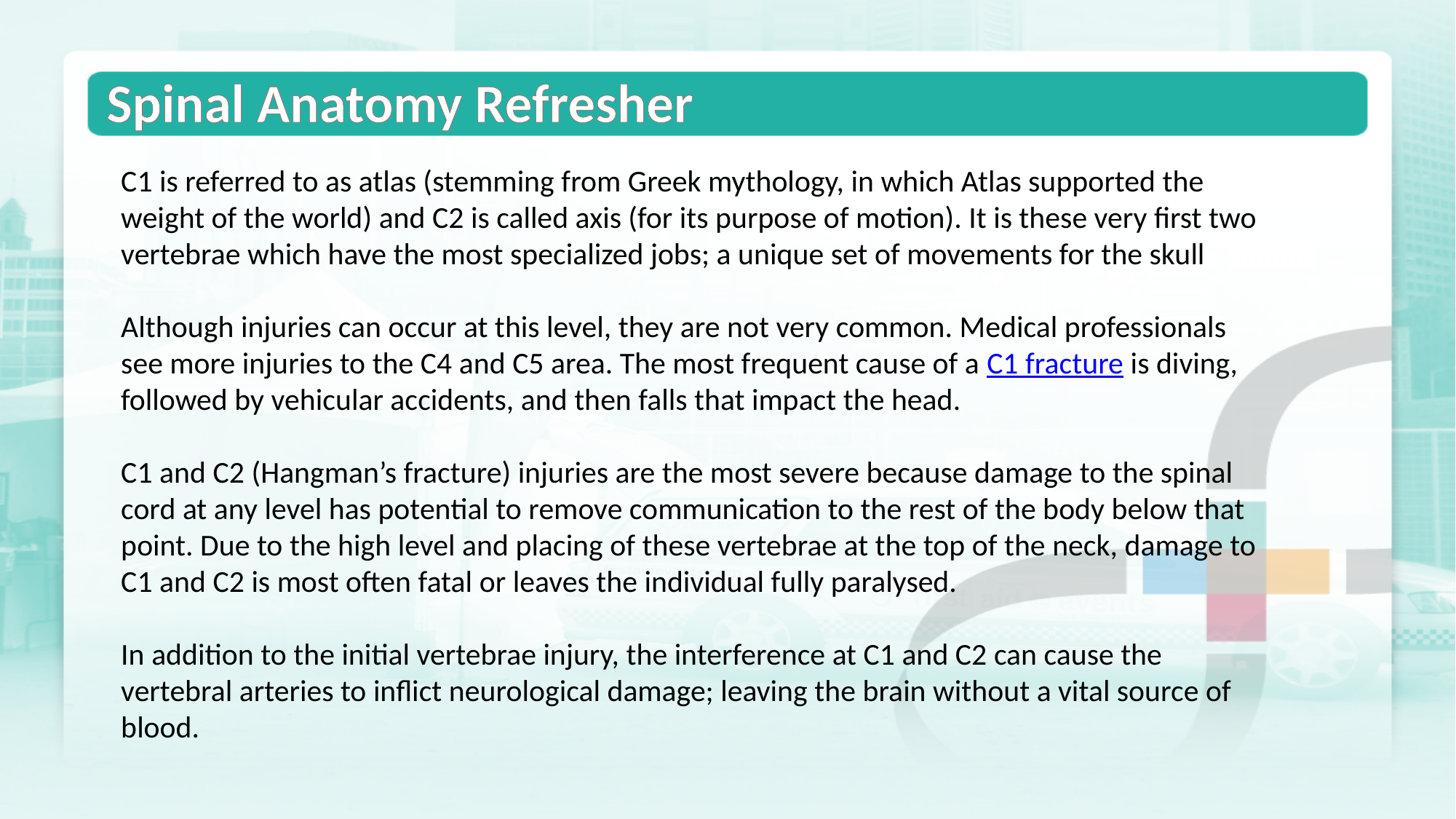

Spinal Anatomy Refresher
C1 is referred to as atlas (stemming from Greek mythology, in which Atlas supported the weight of the world) and C2 is called axis (for its purpose of motion). It is these very first two vertebrae which have the most specialized jobs; a unique set of movements for the skull

Although injuries can occur at this level, they are not very common. Medical professionals see more injuries to the C4 and C5 area. The most frequent cause of a C1 fracture is diving, followed by vehicular accidents, and then falls that impact the head.

C1 and C2 (Hangman’s fracture) injuries are the most severe because damage to the spinal cord at any level has potential to remove communication to the rest of the body below that point. Due to the high level and placing of these vertebrae at the top of the neck, damage to C1 and C2 is most often fatal or leaves the individual fully paralysed.

In addition to the initial vertebrae injury, the interference at C1 and C2 can cause the vertebral arteries to inflict neurological damage; leaving the brain without a vital source of blood.